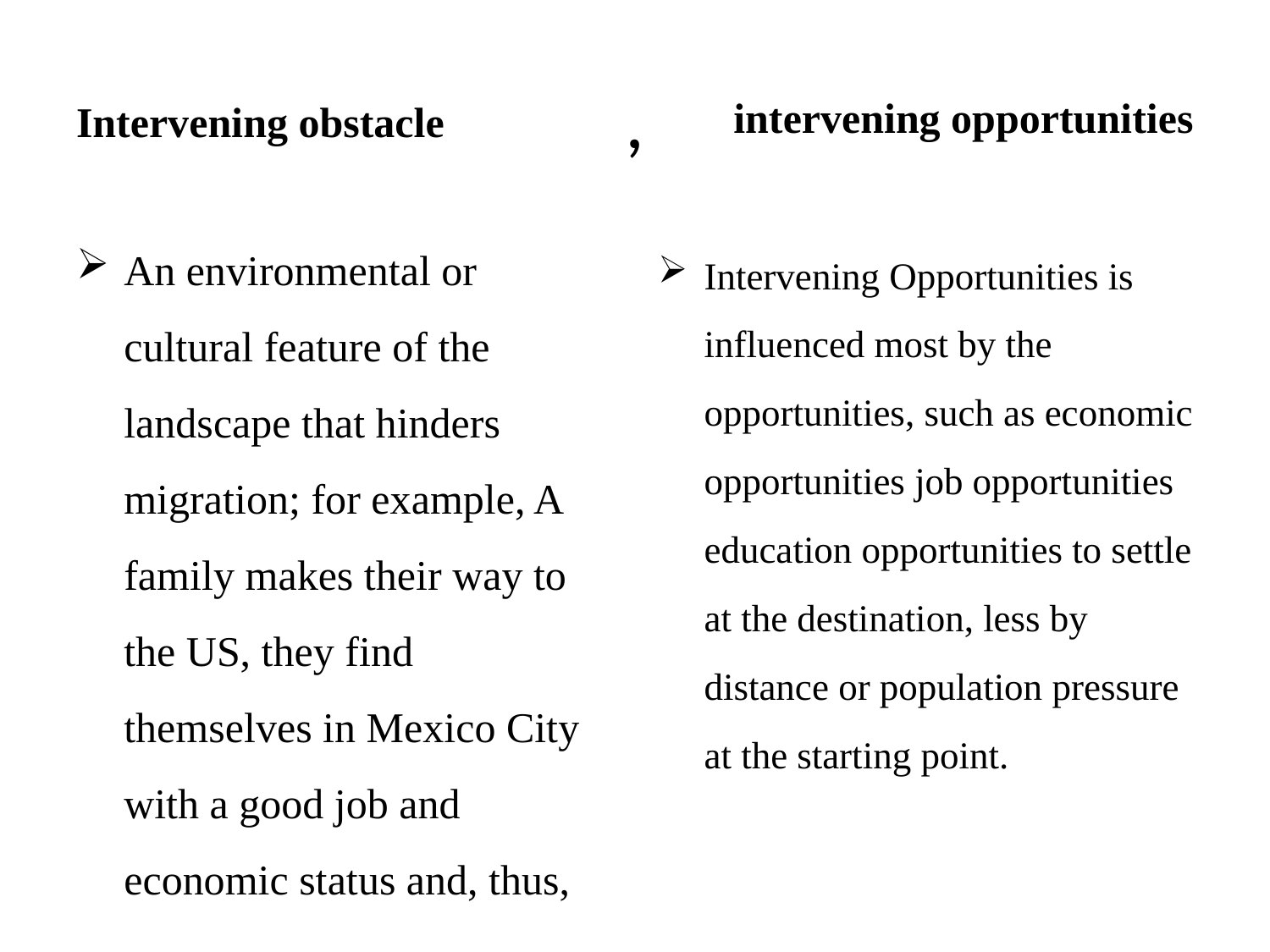

# ,
intervening opportunities
Intervening obstacle

An environmental or cultural feature of the landscape that hinders migration; for example, A family makes their way to the US, they find themselves in Mexico City with a good job and economic status and, thus, decide to stay.
Intervening Opportunities is influenced most by the opportunities, such as economic opportunities job opportunities education opportunities to settle at the destination, less by distance or population pressure at the starting point.